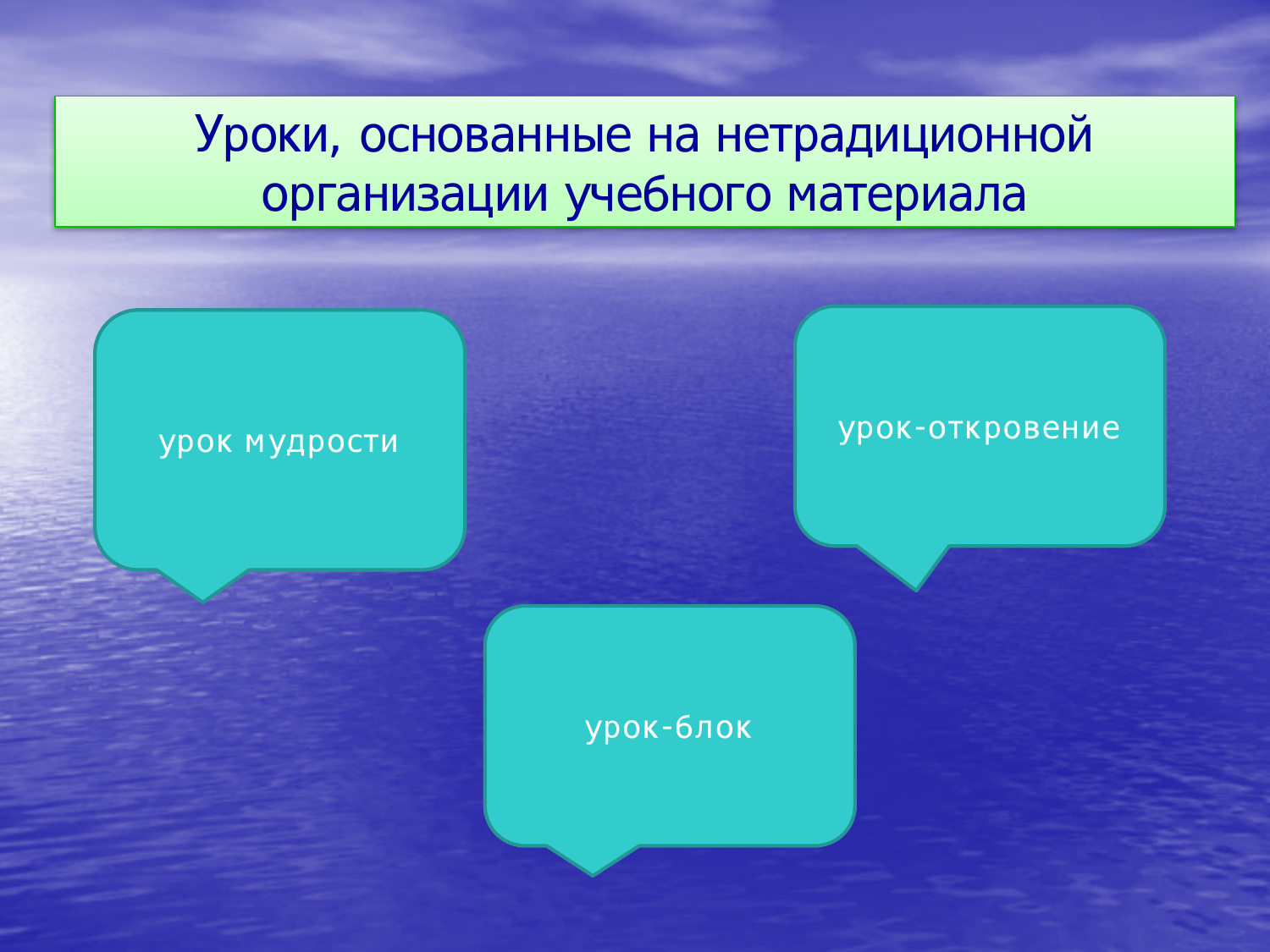

Уроки, основанные на нетрадиционной организации учебного материала
урок-откровение
урок мудрости
урок-блок